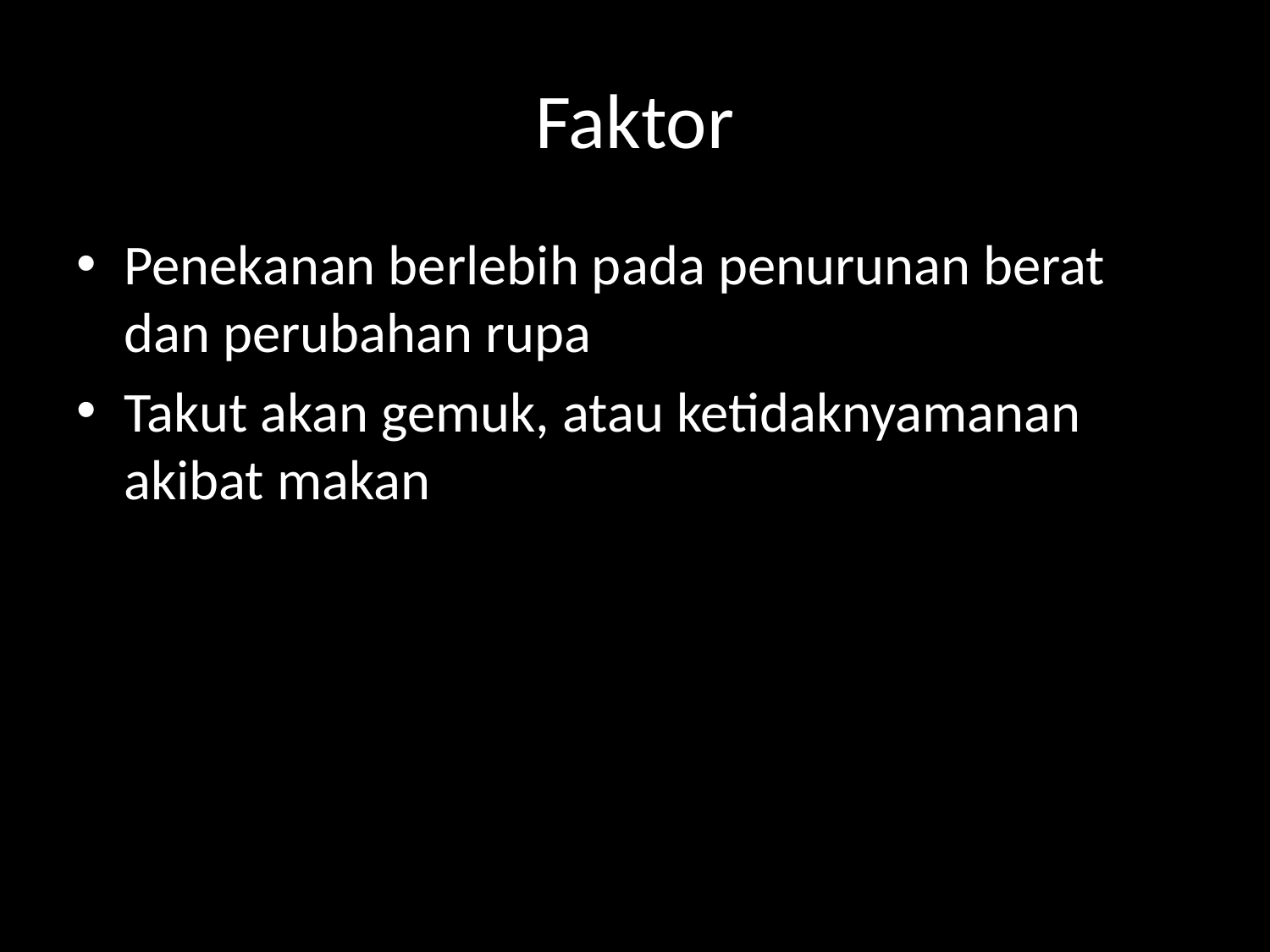

# Faktor
Penekanan berlebih pada penurunan berat dan perubahan rupa
Takut akan gemuk, atau ketidaknyamanan akibat makan